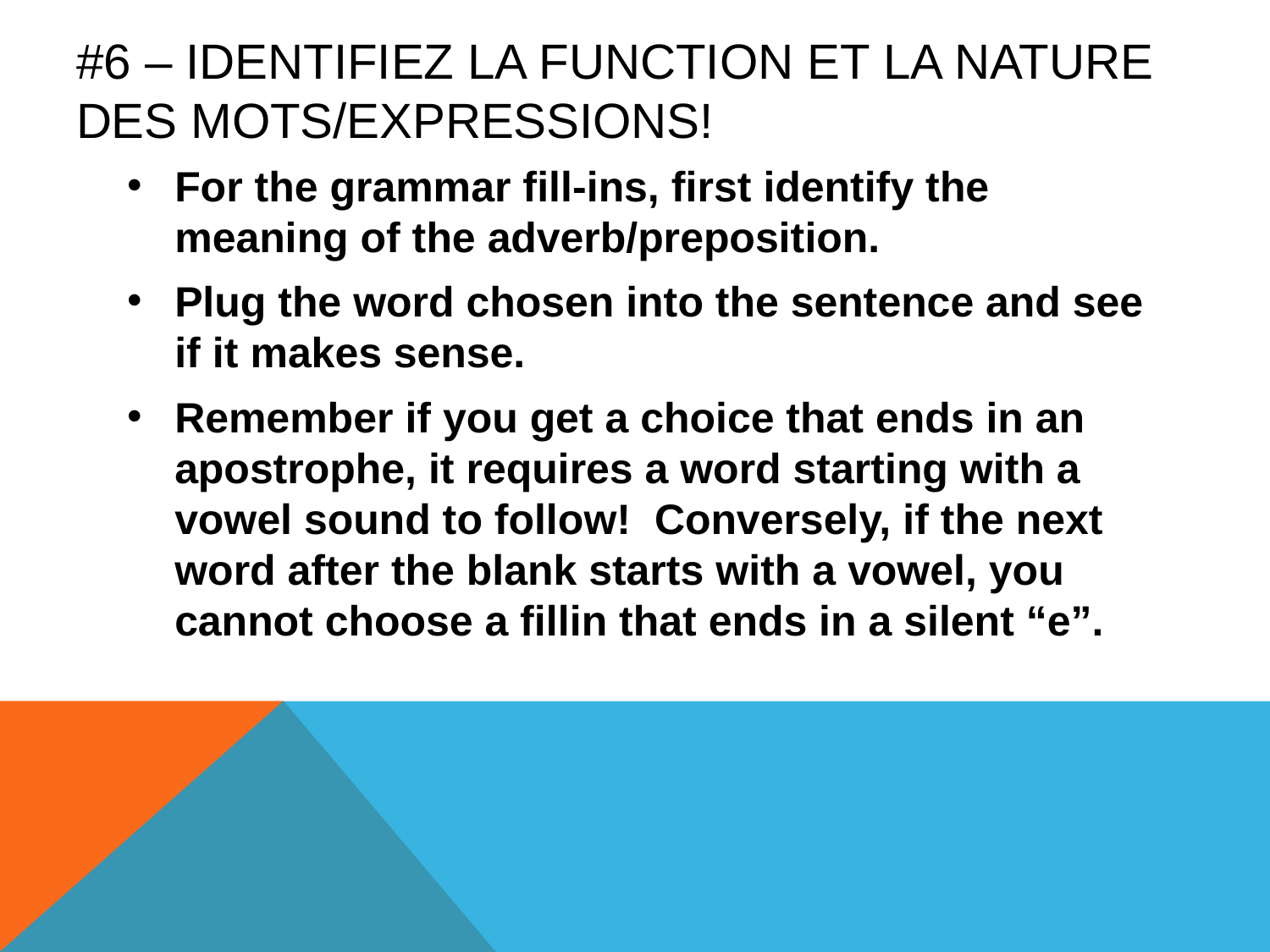

# #6 – identifiez la function et la nature des mots/expressions!
For the grammar fill-ins, first identify the meaning of the adverb/preposition.
Plug the word chosen into the sentence and see if it makes sense.
Remember if you get a choice that ends in an apostrophe, it requires a word starting with a vowel sound to follow!  Conversely, if the next word after the blank starts with a vowel, you cannot choose a fillin that ends in a silent “e”.